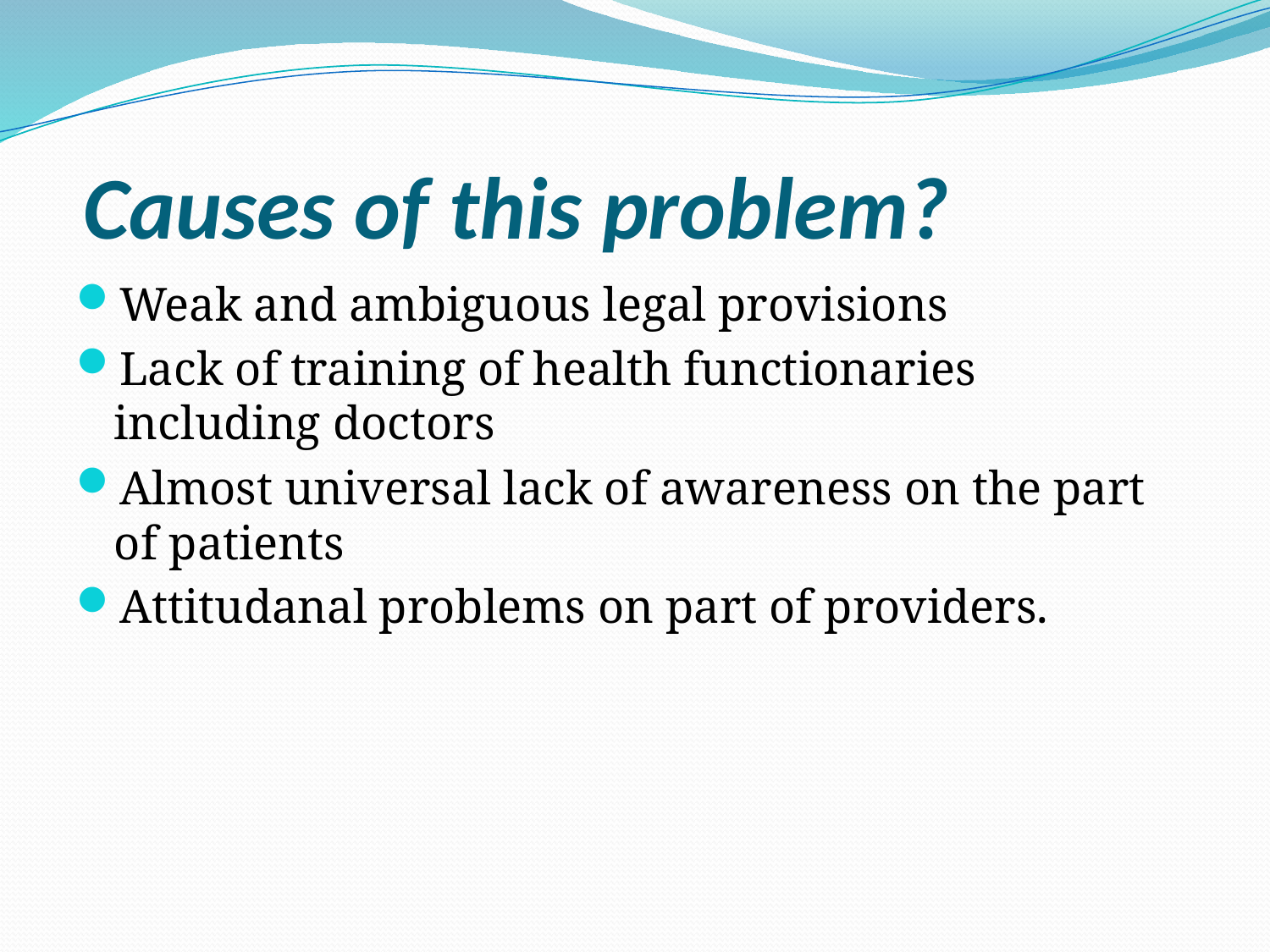

# Causes of this problem?
Weak and ambiguous legal provisions
Lack of training of health functionaries including doctors
Almost universal lack of awareness on the part of patients
Attitudanal problems on part of providers.